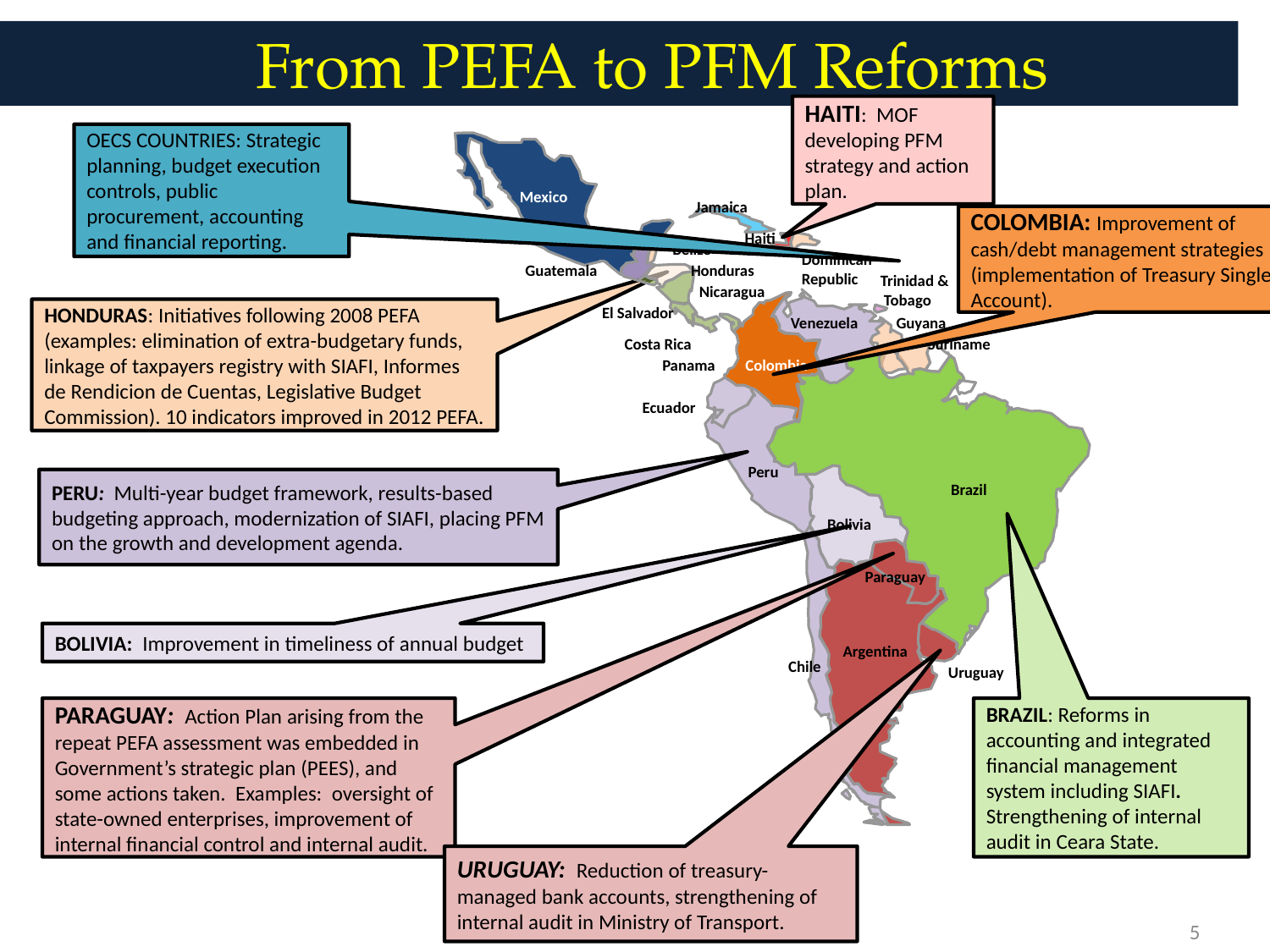

# From PEFA to PFM Reforms

HAITI:  MOF developing PFM strategy and action plan.
OECS COUNTRIES: Strategic planning, budget execution controls, public procurement, accounting and financial reporting.

Mexico
Jamaica
COLOMBIA: Improvement of cash/debt management strategies (implementation of Treasury Single Account).

Haiti

Belize

Dominican
Republic

Honduras
Guatemala

Trinidad &
 Tobago

Nicaragua

El Salvador
HONDURAS: Initiatives following 2008 PEFA (examples: elimination of extra-budgetary funds, linkage of taxpayers registry with SIAFI, Informes de Rendicion de Cuentas, Legislative Budget Commission). 10 indicators improved in 2012 PEFA.

Venezuela
Guyana

Suriname
Costa Rica

Colombia
Panama

Ecuador

Peru

PERU:  Multi-year budget framework, results-based budgeting approach, modernization of SIAFI, placing PFM on the growth and development agenda.
Brazil
Bolivia

Paraguay
BOLIVIA:  Improvement in timeliness of annual budget

Argentina
Chile
Uruguay
PARAGUAY:  Action Plan arising from the repeat PEFA assessment was embedded in Government’s strategic plan (PEES), and some actions taken.  Examples:  oversight of state-owned enterprises, improvement of internal financial control and internal audit.
BRAZIL: Reforms in accounting and integrated financial management system including SIAFI.  Strengthening of internal audit in Ceara State.

URUGUAY:  Reduction of treasury-managed bank accounts, strengthening of internal audit in Ministry of Transport.
5